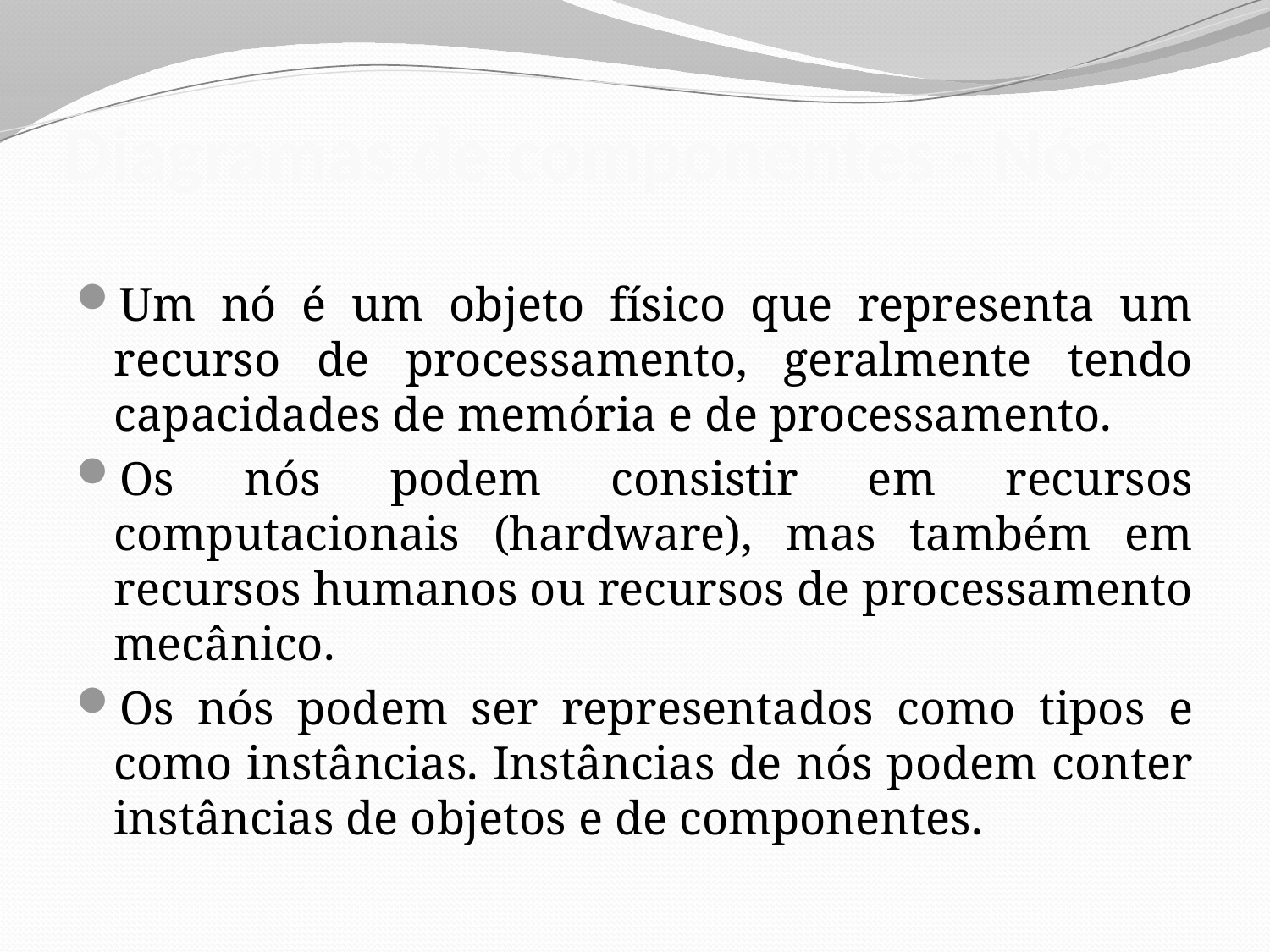

# Diagramas de componentes - Nós
Um nó é um objeto físico que representa um recurso de processamento, geralmente tendo capacidades de memória e de processamento.
Os nós podem consistir em recursos computacionais (hardware), mas também em recursos humanos ou recursos de processamento mecânico.
Os nós podem ser representados como tipos e como instâncias. Instâncias de nós podem conter instâncias de objetos e de componentes.